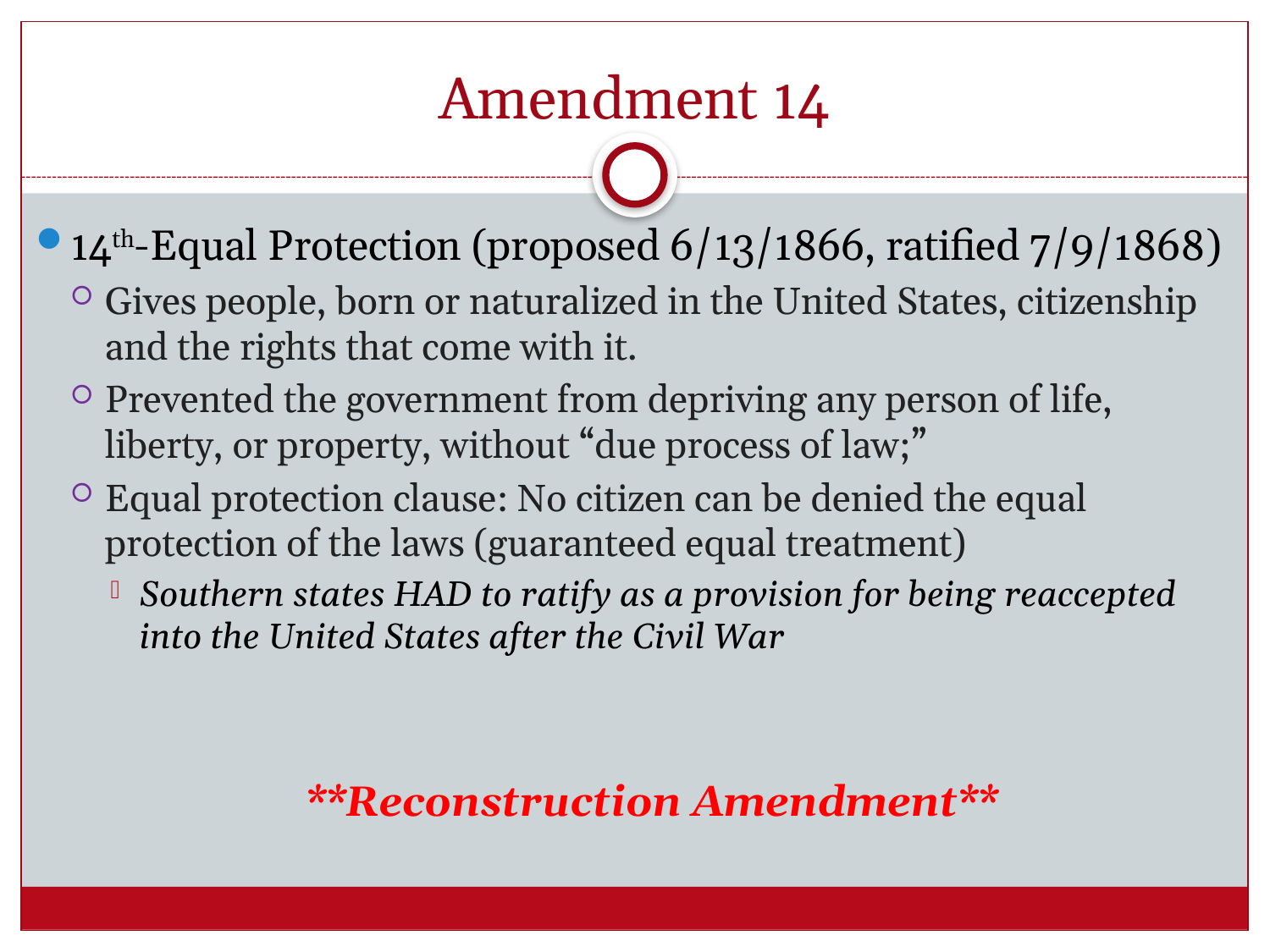

# Amendment 14
14th-Equal Protection (proposed 6/13/1866, ratified 7/9/1868)
Gives people, born or naturalized in the United States, citizenship and the rights that come with it.
Prevented the government from depriving any person of life, liberty, or property, without “due process of law;”
Equal protection clause: No citizen can be denied the equal protection of the laws (guaranteed equal treatment)
Southern states HAD to ratify as a provision for being reaccepted into the United States after the Civil War

**Reconstruction Amendment**